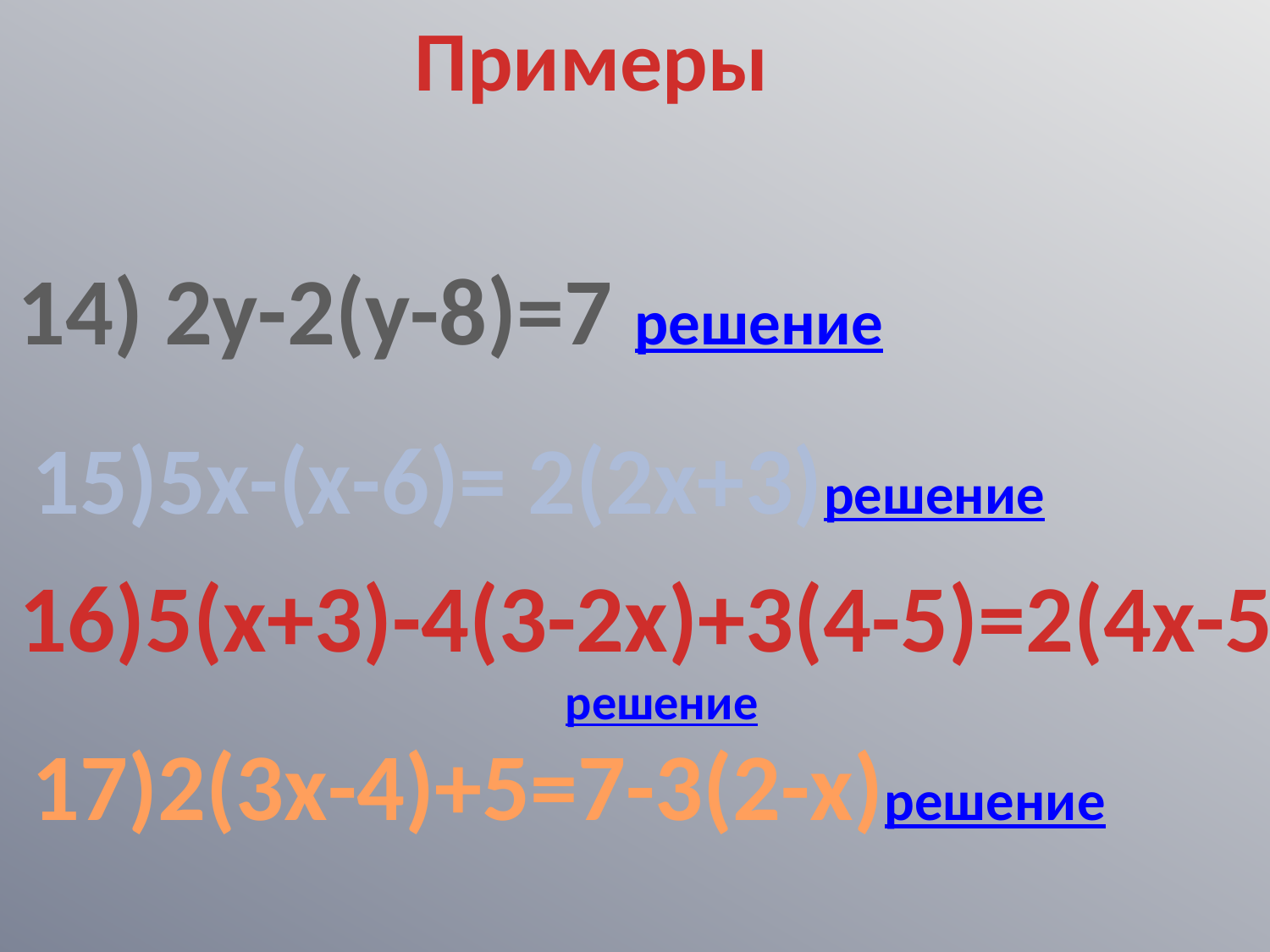

Примеры
14) 2у-2(у-8)=7 решение
15)5х-(х-6)= 2(2х+3)решение
16)5(х+3)-4(3-2х)+3(4-5)=2(4х-5)
решение
17)2(3х-4)+5=7-3(2-х)решение